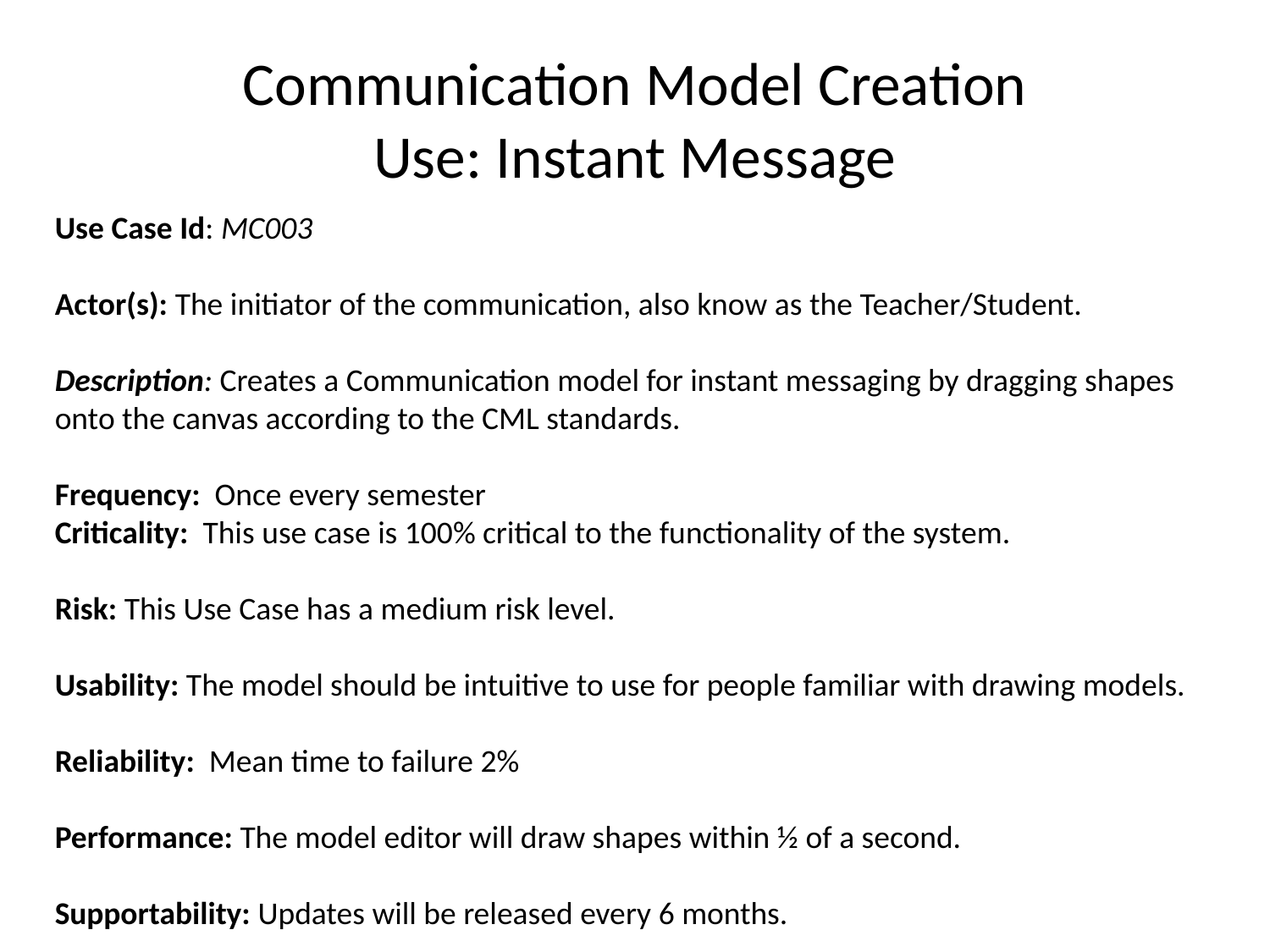

# Communication Model Creation Use: Instant Message
Use Case Id: MC003

Actor(s): The initiator of the communication, also know as the Teacher/Student.

Description: Creates a Communication model for instant messaging by dragging shapes onto the canvas according to the CML standards.

Frequency:  Once every semester
Criticality:  This use case is 100% critical to the functionality of the system.

Risk: This Use Case has a medium risk level.

Usability: The model should be intuitive to use for people familiar with drawing models.

Reliability:  Mean time to failure 2%

Performance: The model editor will draw shapes within ½ of a second.

Supportability: Updates will be released every 6 months.